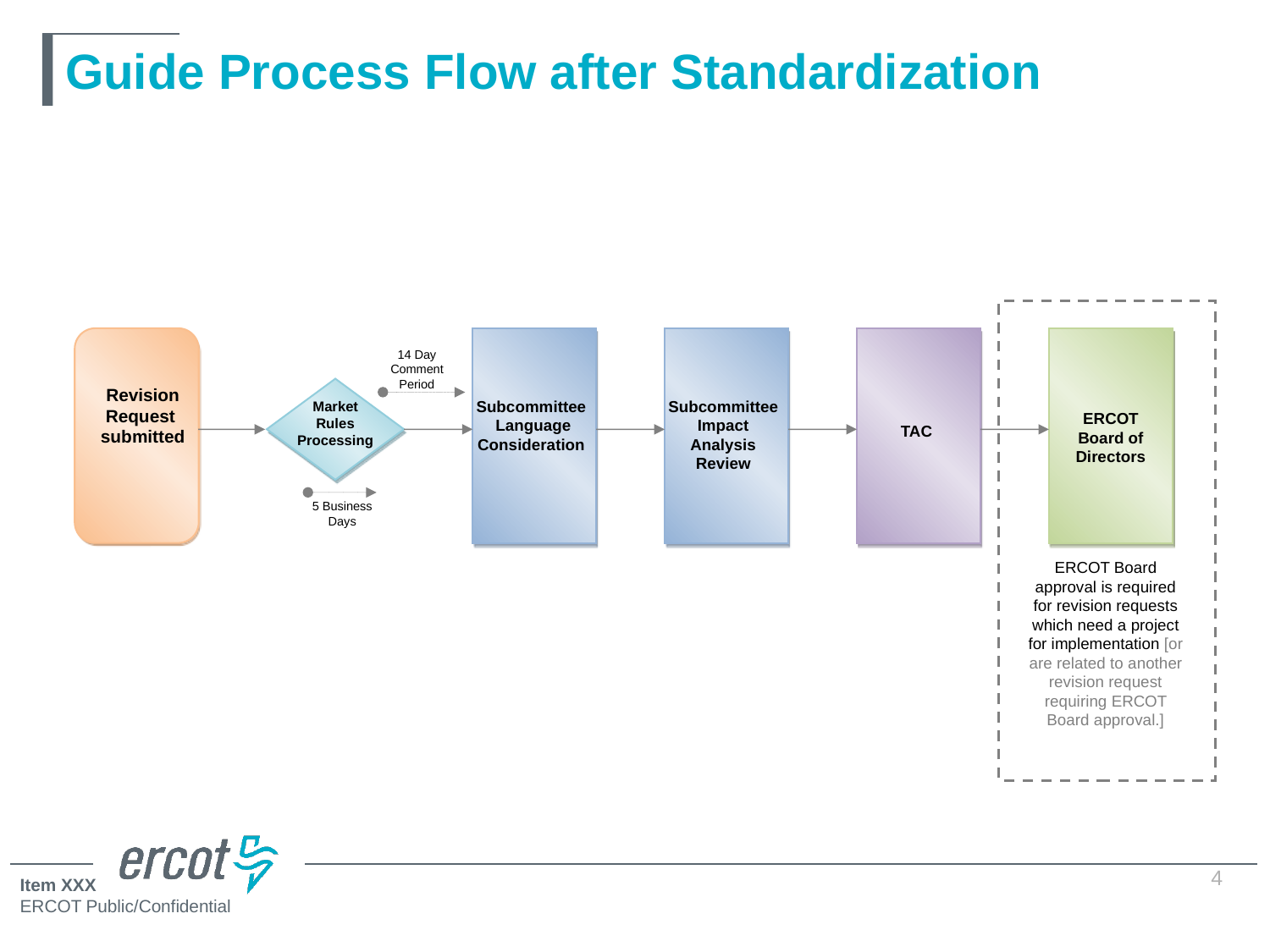

14 Day Comment Period
Revision Request
submitted

Market Rules Processing
Subcommittee
 Language Consideration
Subcommittee
Impact Analysis Review

ERCOT Board of Directors
TAC

5 Business Days

ERCOT Board approval is required for revision requests which need a project for implementation [or are related to another revision request requiring ERCOT Board approval.]
# Guide Process Flow after Standardization

4